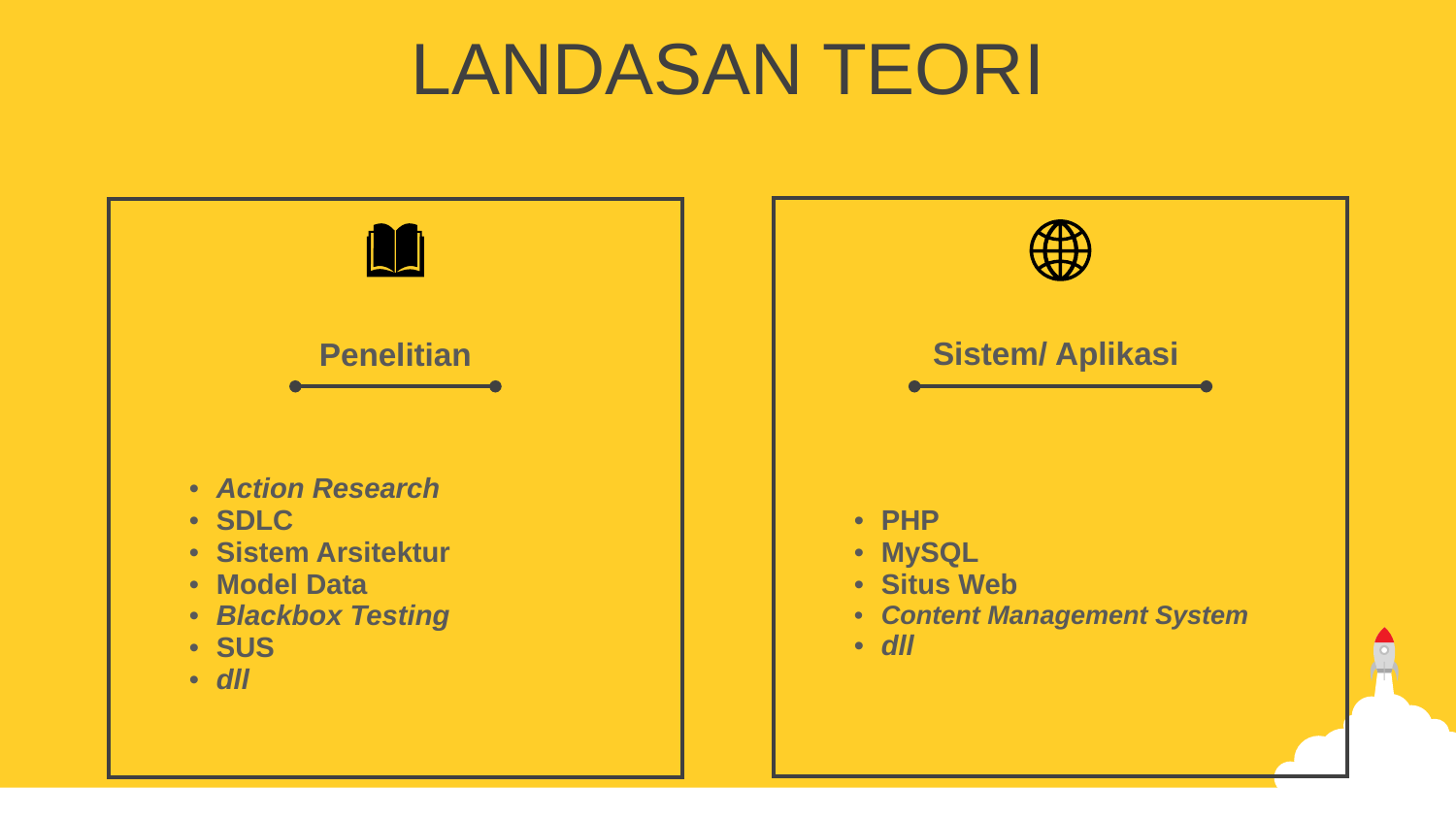

LANDASAN TEORI
|  |  |  |
| --- | --- | --- |
|  | Sistem/ Aplikasi |  |
|  |  |  |
|  | PHP MySQL Situs Web Content Management System dll |  |
|  |  |  |
|  |  |  |
| --- | --- | --- |
|  | Penelitian |  |
|  |  |  |
|  | Action Research SDLC Sistem Arsitektur Model Data Blackbox Testing SUS dll |  |
|  |  |  |